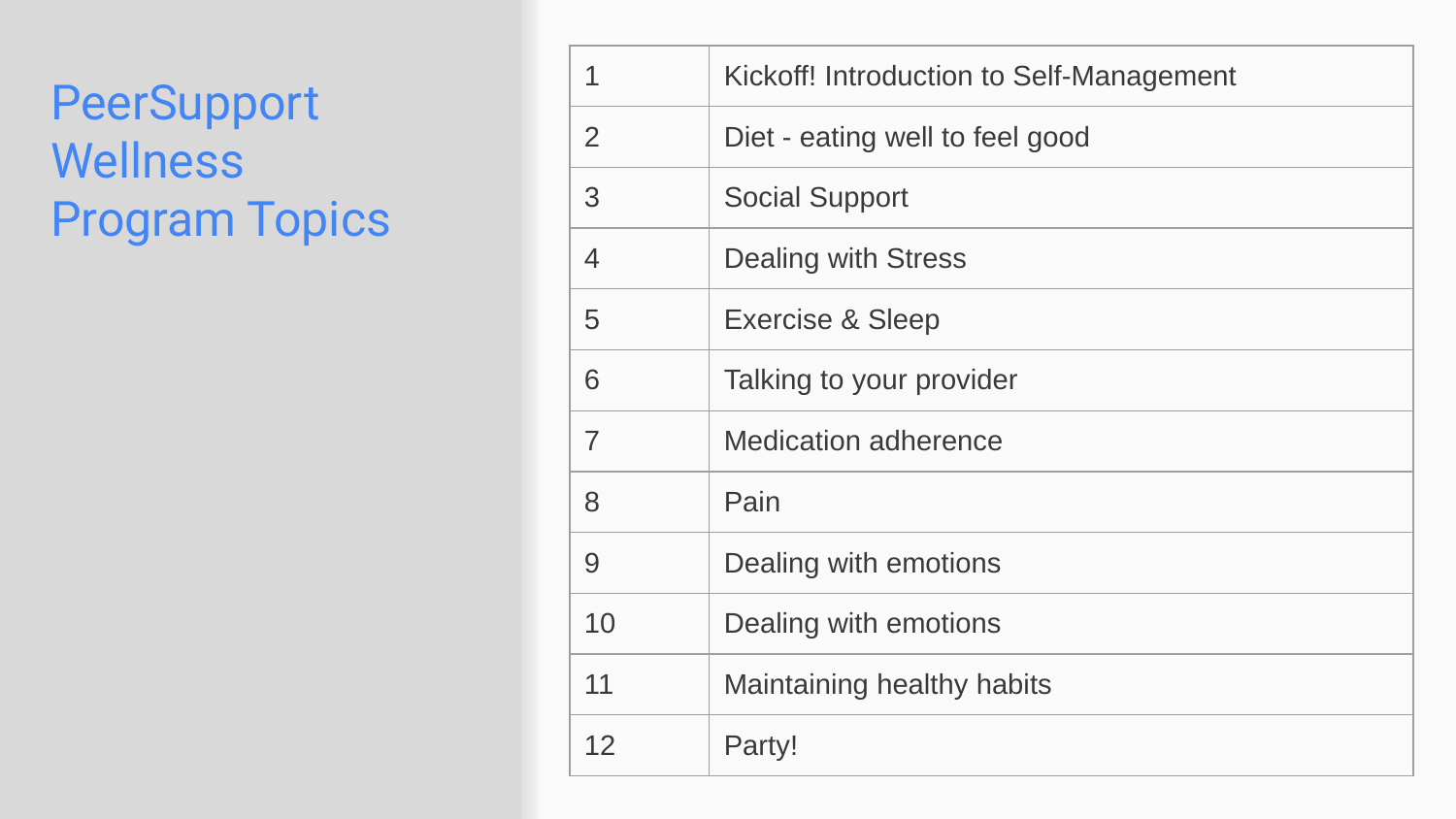

| 1 | Kickoff! Introduction to Self-Management |
| --- | --- |
| 2 | Diet - eating well to feel good |
| 3 | Social Support |
| 4 | Dealing with Stress |
| 5 | Exercise & Sleep |
| 6 | Talking to your provider |
| 7 | Medication adherence |
| 8 | Pain |
| 9 | Dealing with emotions |
| 10 | Dealing with emotions |
| 11 | Maintaining healthy habits |
| 12 | Party! |
# PeerSupport Wellness Program Topics